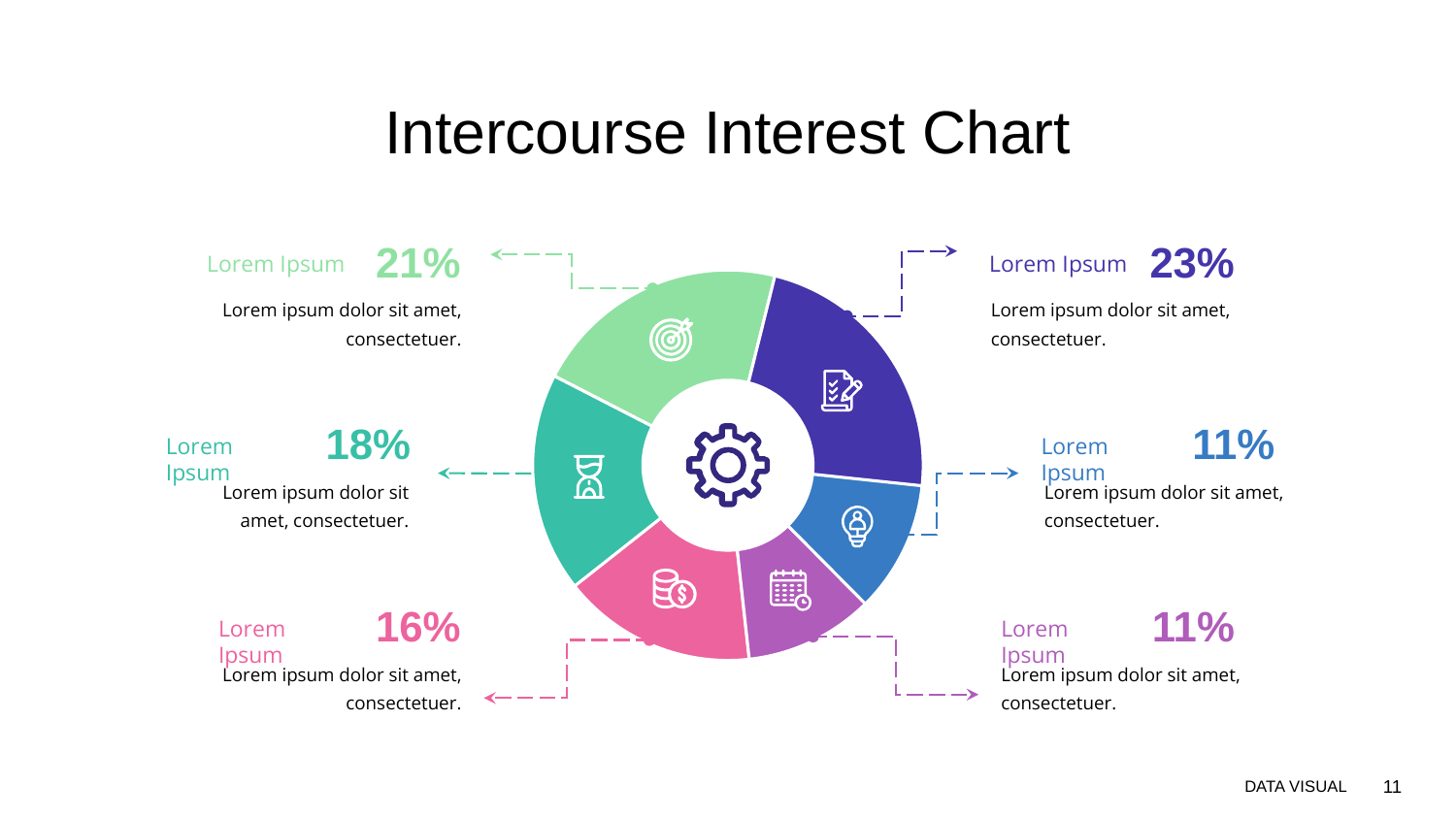

Intercourse Interest Chart
21%
Lorem Ipsum
Lorem ipsum dolor sit amet, consectetuer.
23%
Lorem Ipsum
Lorem ipsum dolor sit amet, consectetuer.

18%
Lorem Ipsum
Lorem ipsum dolor sit amet, consectetuer.
11%
Lorem Ipsum
Lorem ipsum dolor sit amet, consectetuer.

16%
Lorem Ipsum
Lorem ipsum dolor sit amet, consectetuer.
11%
Lorem Ipsum
Lorem ipsum dolor sit amet, consectetuer.